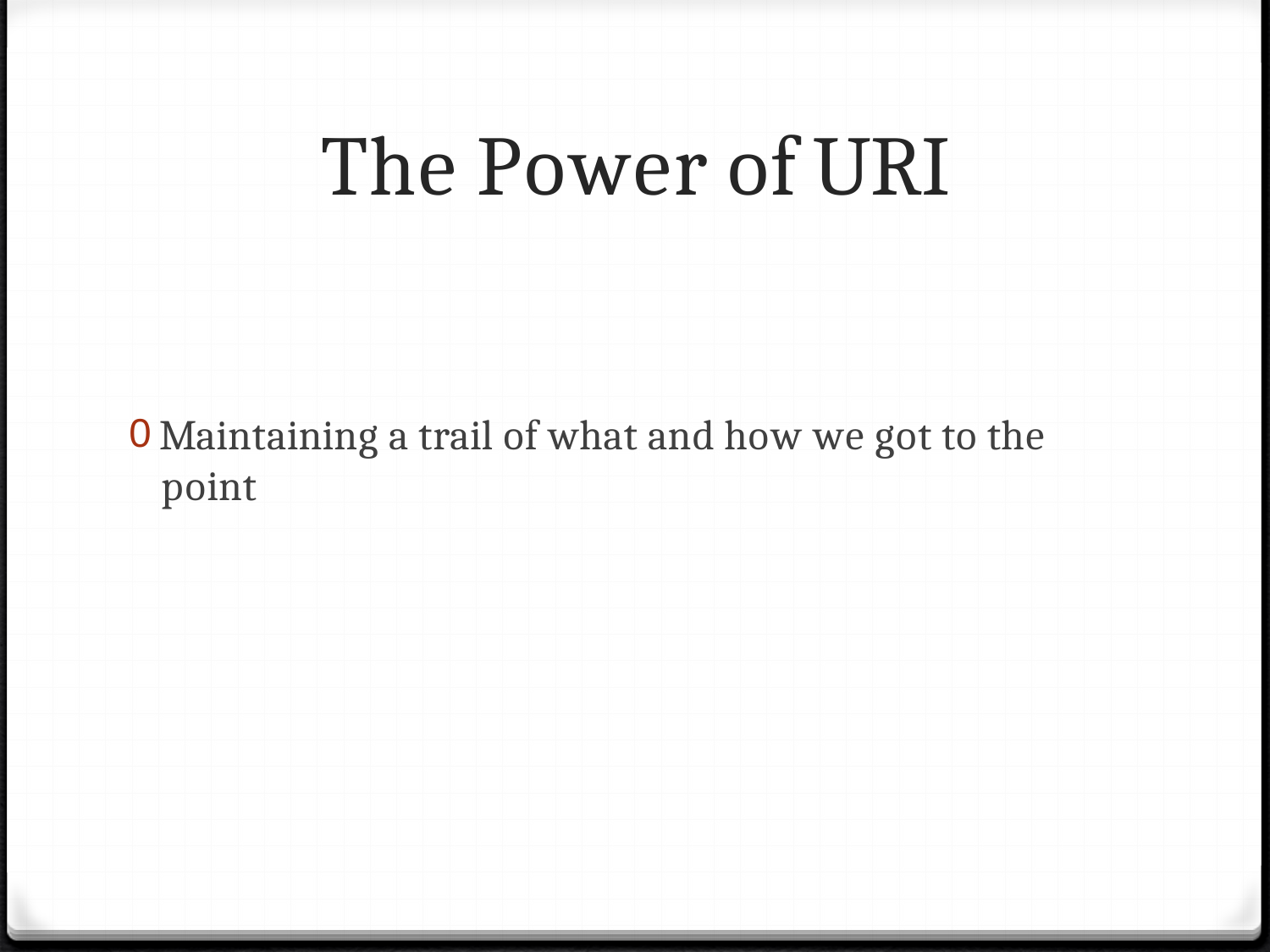

# The Power of URI

Maintaining a trail of what and how we got to the point